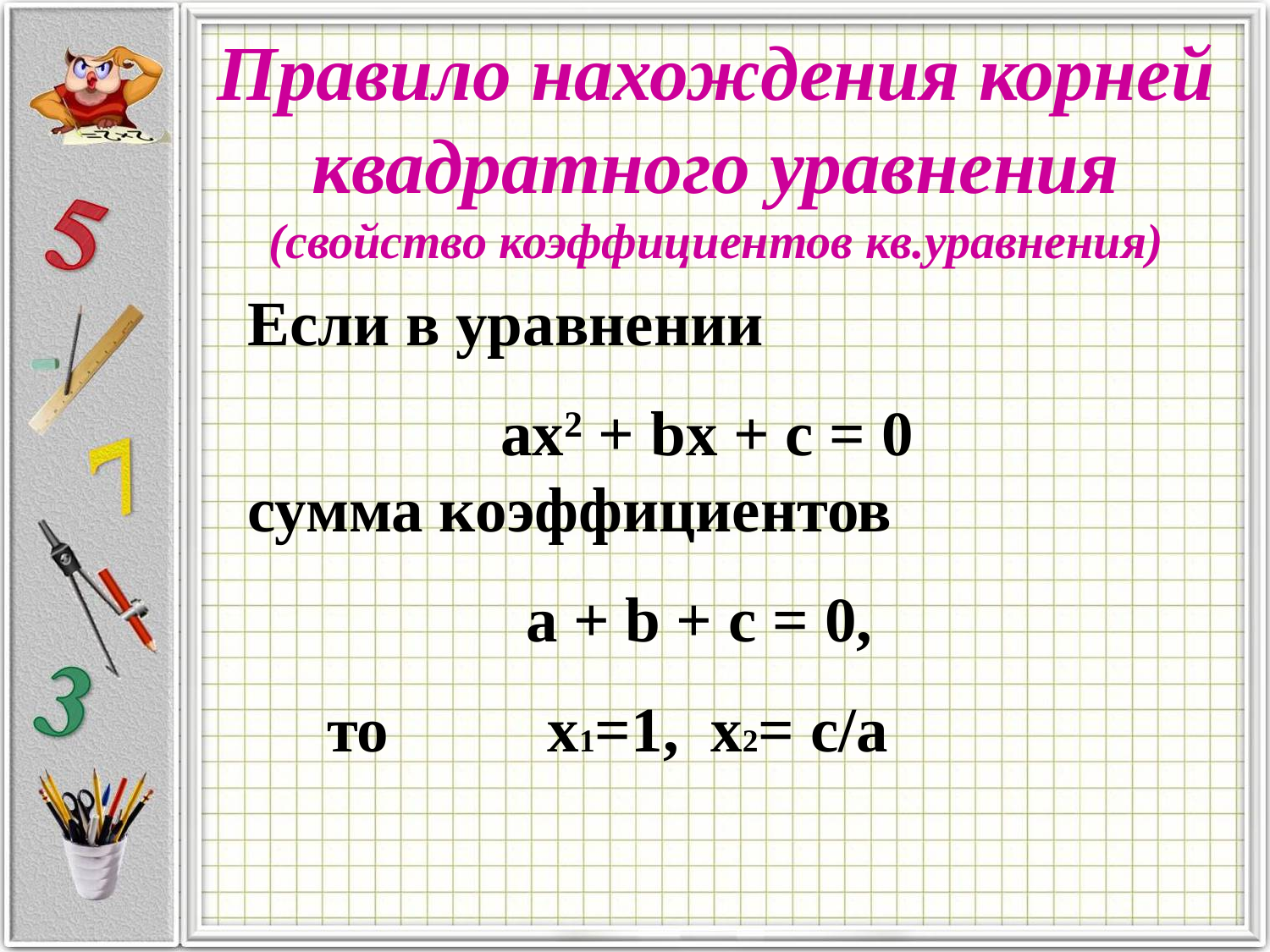

Правило нахождения корней квадратного уравнения
(свойство коэффициентов кв.уравнения)
Если в уравнении

aх2 + bх + с = 0
сумма коэффициентов

a + b + c = 0,

     то          х1=1,  х2= с/а